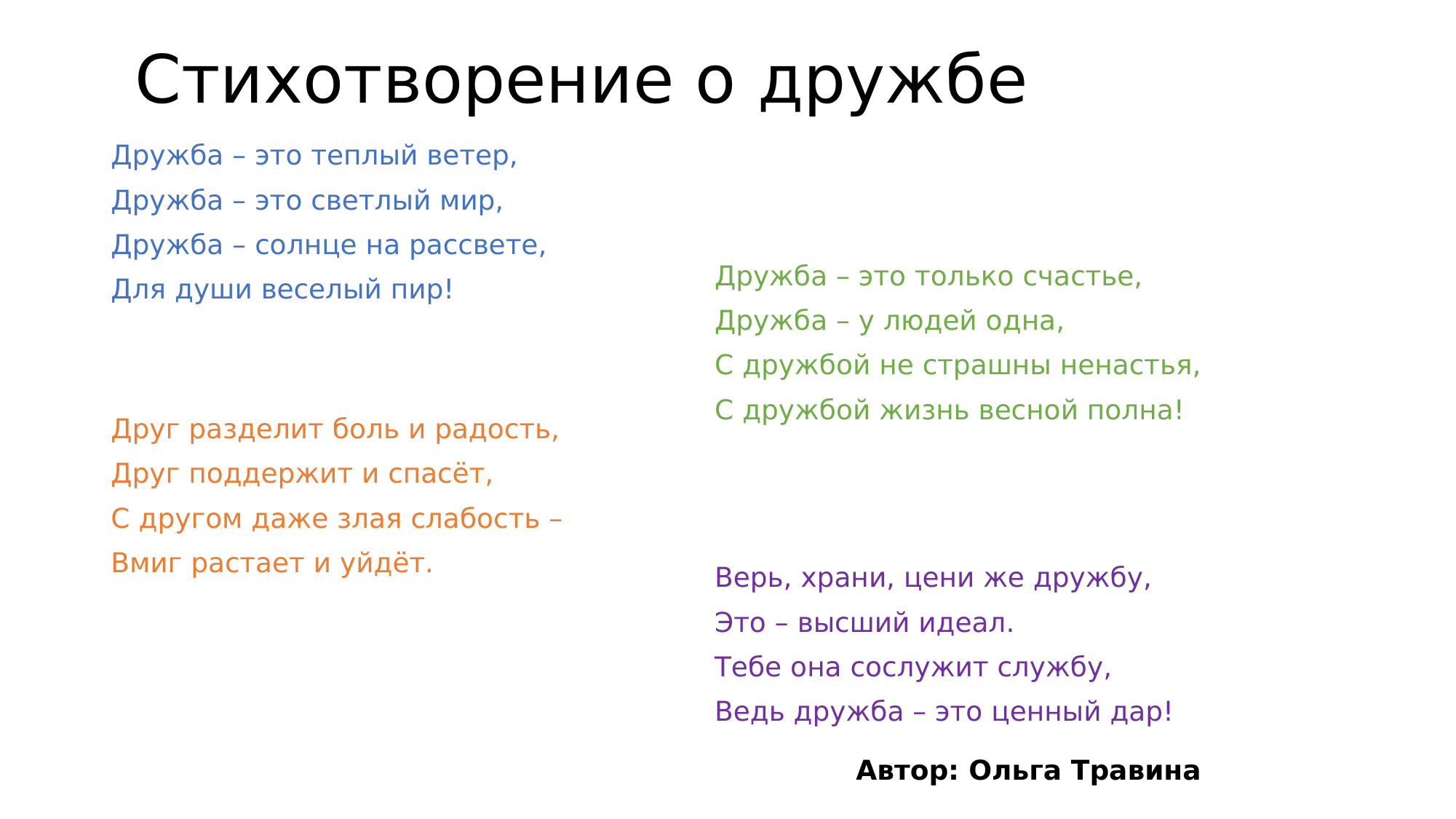

# Стихотворение о дружбе
Дружба – это теплый ветер,
Дружба – это светлый мир,
Дружба – солнце на рассвете,
Для души веселый пир!
Дружба – это только счастье,
Дружба – у людей одна,
С дружбой не страшны ненастья,
С дружбой жизнь весной полна!
Друг разделит боль и радость,
Друг поддержит и спасёт,
С другом даже злая слабость –
Вмиг растает и уйдёт.
Верь, храни, цени же дружбу,
Это – высший идеал.
Тебе она сослужит службу,
Ведь дружба – это ценный дар!
Автор: Ольга Травина